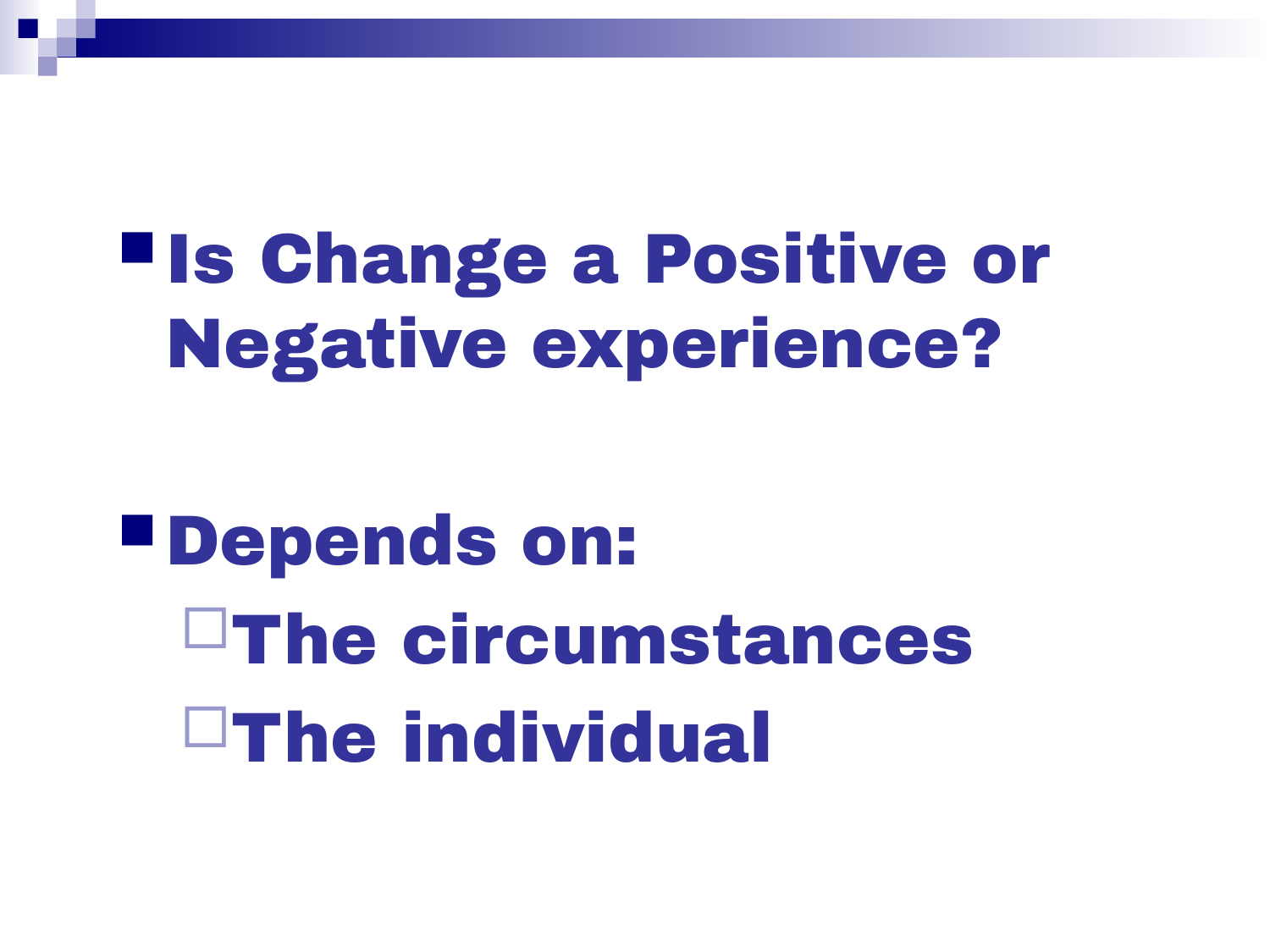

Is Change a Positive or Negative experience?

Depends on:
The circumstances
The individual